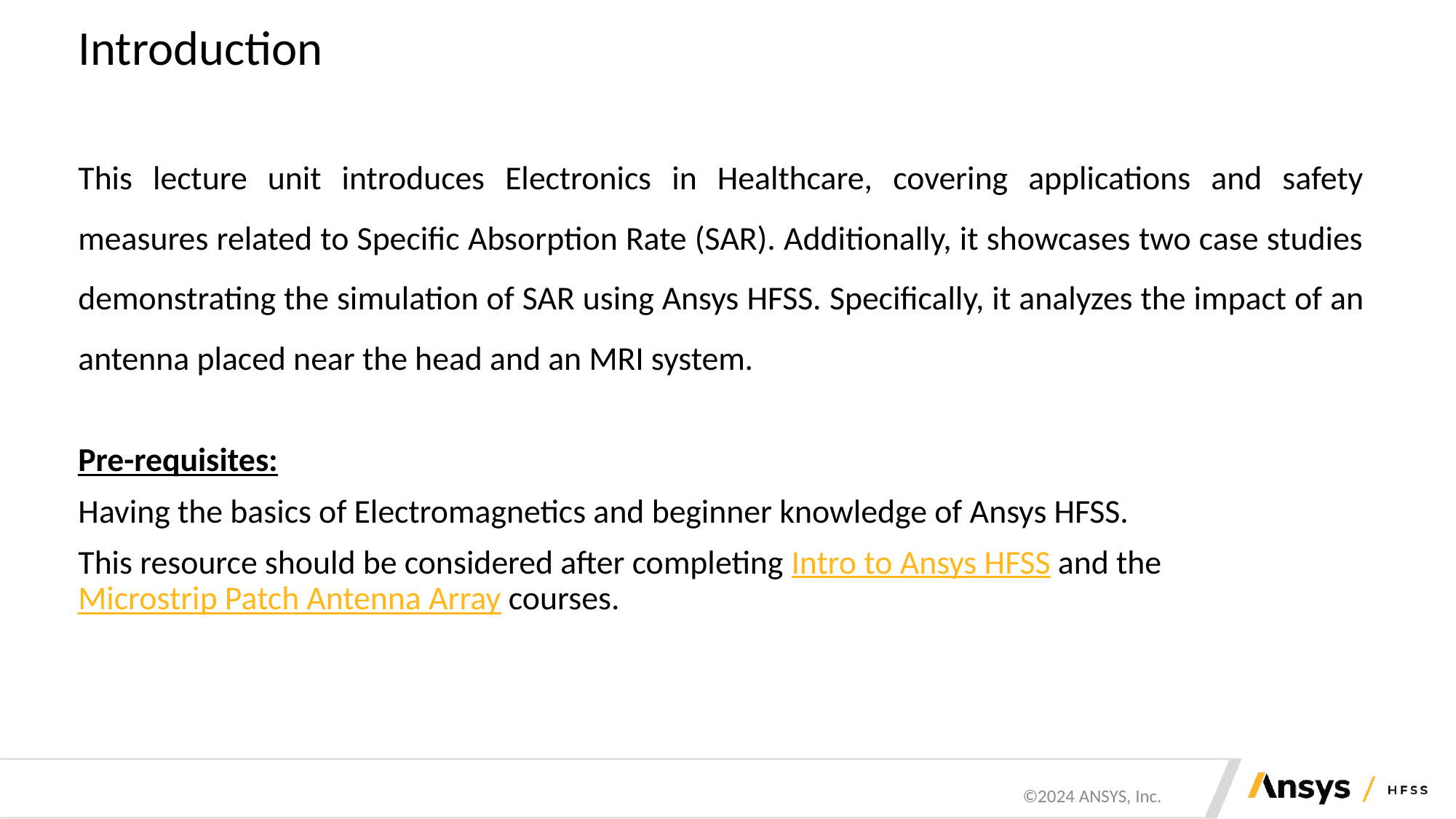

# Introduction
This lecture unit introduces Electronics in Healthcare, covering applications and safety measures related to Specific Absorption Rate (SAR). Additionally, it showcases two case studies demonstrating the simulation of SAR using Ansys HFSS. Specifically, it analyzes the impact of an antenna placed near the head and an MRI system.

Pre-requisites:
Having the basics of Electromagnetics and beginner knowledge of Ansys HFSS.
This resource should be considered after completing Intro to Ansys HFSS and the Microstrip Patch Antenna Array courses.